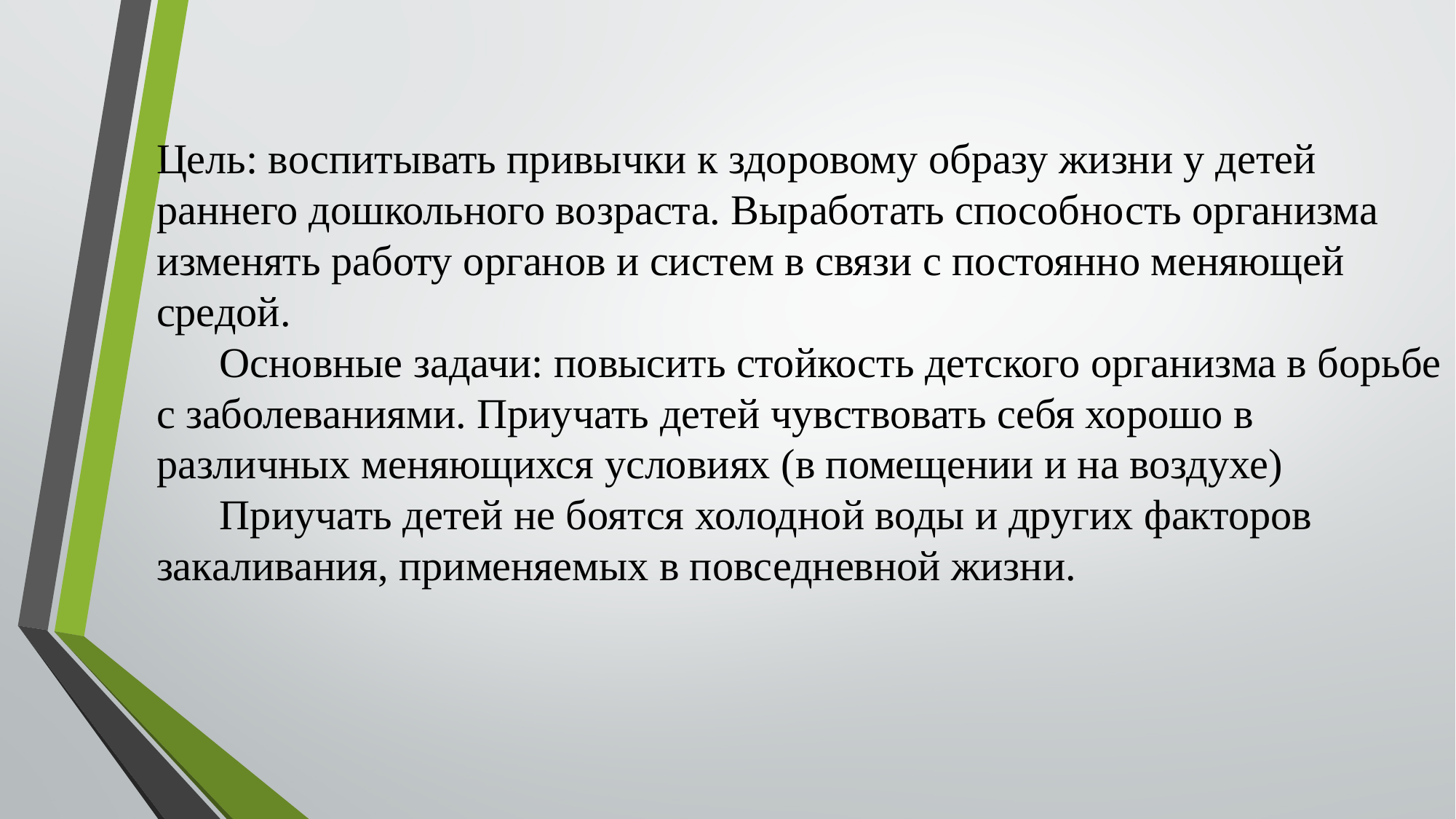

# Цель: воспитывать привычки к здоровому образу жизни у детей раннего дошкольного возраста. Выработать способность организма изменять работу органов и систем в связи с постоянно меняющей средой. Основные задачи: повысить стойкость детского организма в борьбе с заболеваниями. Приучать детей чувствовать себя хорошо в различных меняющихся условиях (в помещении и на воздухе) Приучать детей не боятся холодной воды и других факторов закаливания, применяемых в повседневной жизни.